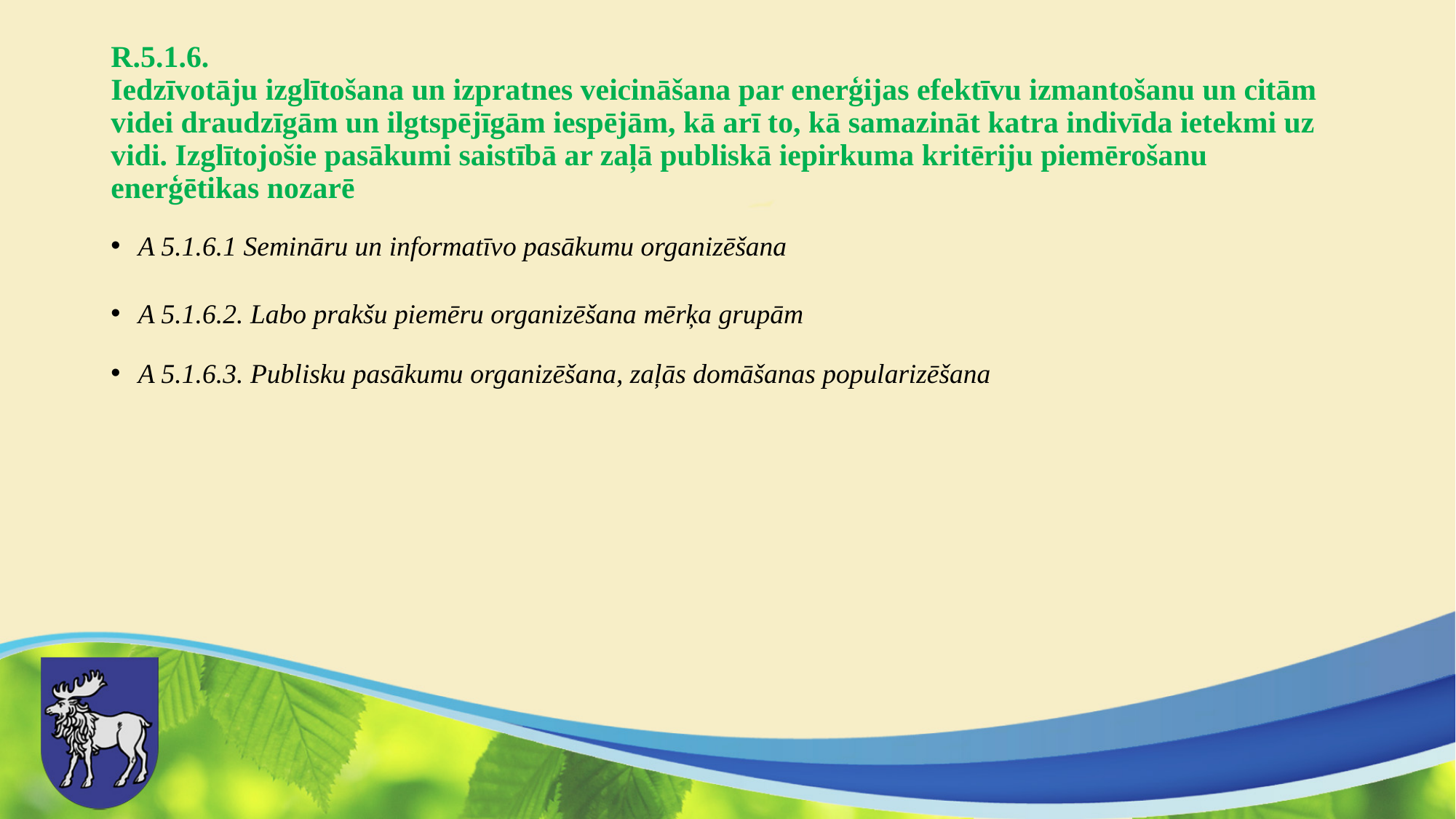

# R.5.1.6. Iedzīvotāju izglītošana un izpratnes veicināšana par enerģijas efektīvu izmantošanu un citām videi draudzīgām un ilgtspējīgām iespējām, kā arī to, kā samazināt katra indivīda ietekmi uz vidi. Izglītojošie pasākumi saistībā ar zaļā publiskā iepirkuma kritēriju piemērošanu enerģētikas nozarē
A 5.1.6.1 Semināru un informatīvo pasākumu organizēšana
A 5.1.6.2. Labo prakšu piemēru organizēšana mērķa grupām
A 5.1.6.3. Publisku pasākumu organizēšana, zaļās domāšanas popularizēšana